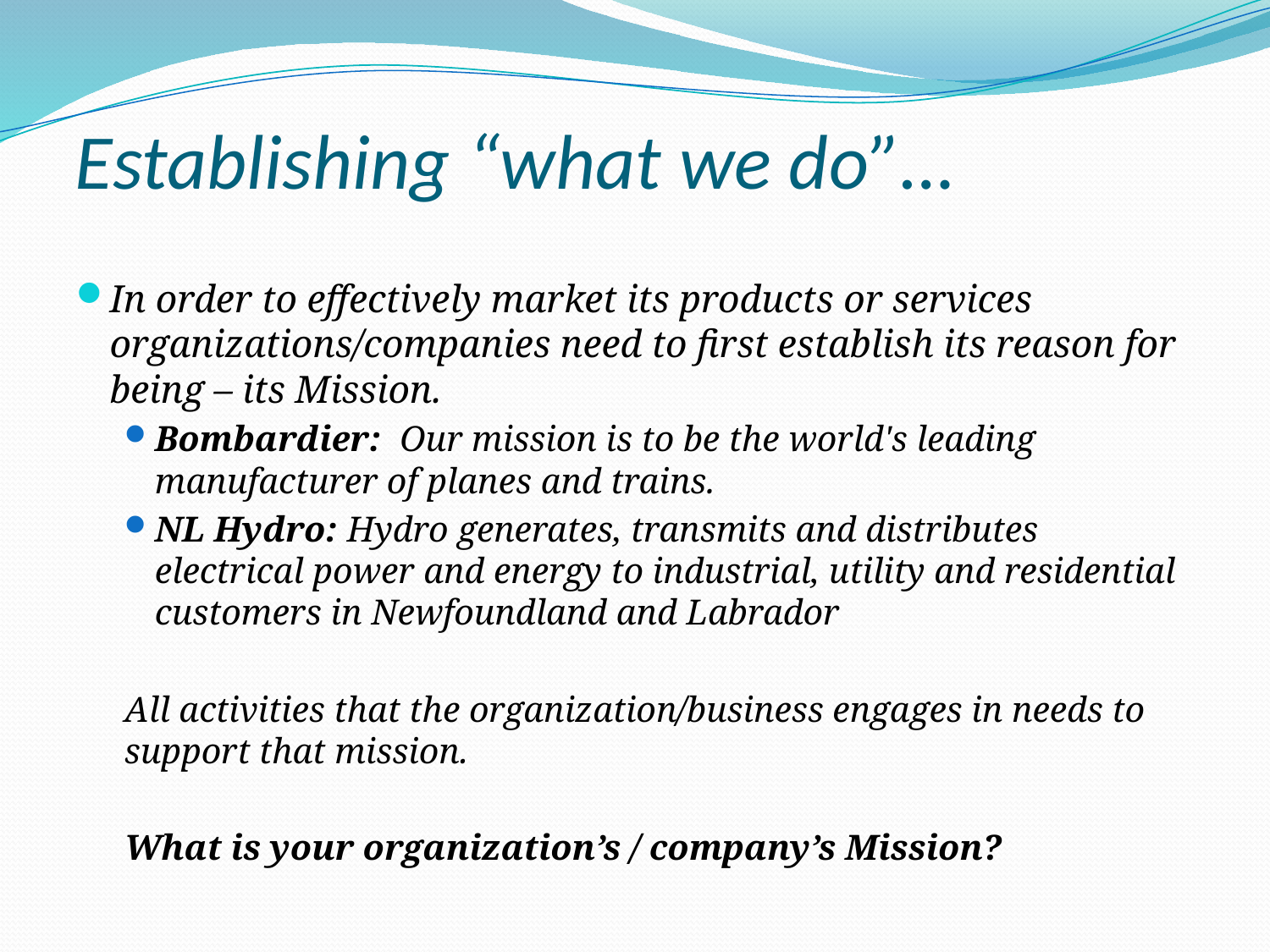

# Establishing “what we do”…
In order to effectively market its products or services organizations/companies need to first establish its reason for being – its Mission.
Bombardier:  Our mission is to be the world's leading manufacturer of planes and trains.
NL Hydro: Hydro generates, transmits and distributes electrical power and energy to industrial, utility and residential customers in Newfoundland and Labrador

All activities that the organization/business engages in needs to support that mission.

What is your organization’s / company’s Mission?